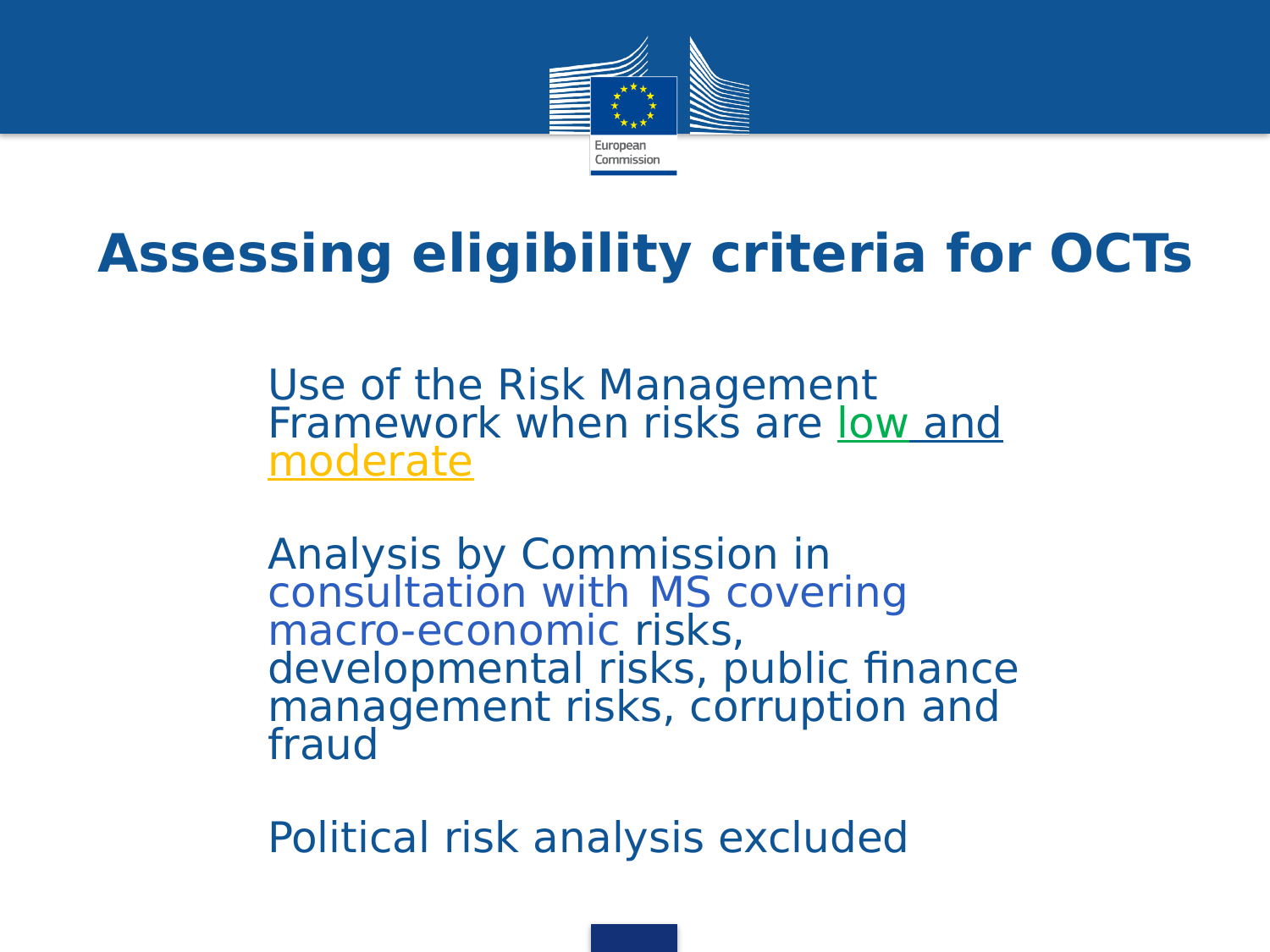

# Assessing eligibility criteria for OCTs
Use of the Risk Management Framework when risks are low and moderate

Analysis by Commission in consultation with 	MS covering macro-economic risks, 	developmental risks, public finance management risks, corruption and fraud

Political risk analysis excluded